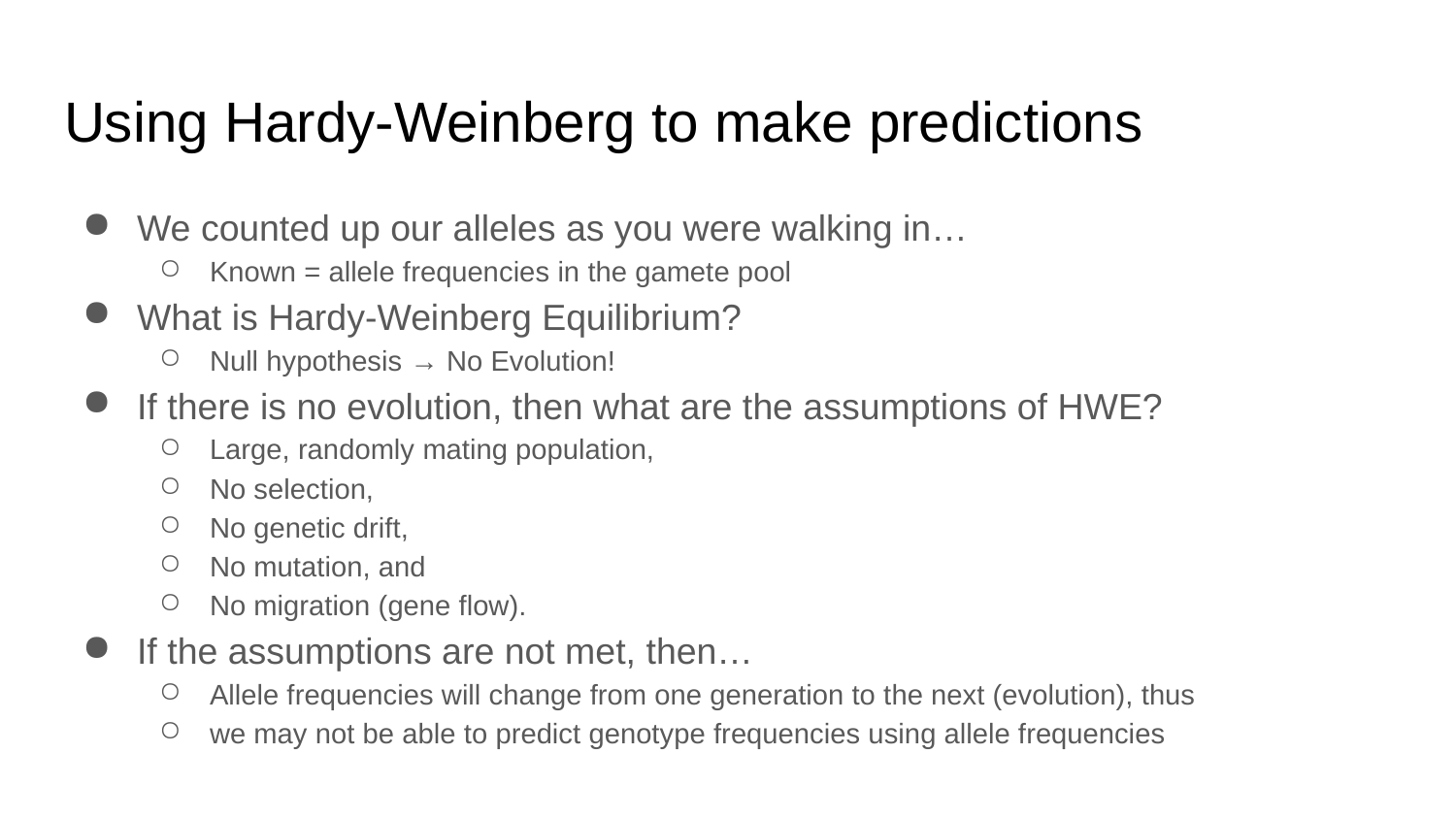

# Using Hardy-Weinberg to make predictions
We counted up our alleles as you were walking in…
Known = allele frequencies in the gamete pool
What is Hardy-Weinberg Equilibrium?
Null hypothesis → No Evolution!
If there is no evolution, then what are the assumptions of HWE?
Large, randomly mating population,
No selection,
No genetic drift,
No mutation, and
No migration (gene flow).
If the assumptions are not met, then…
Allele frequencies will change from one generation to the next (evolution), thus
we may not be able to predict genotype frequencies using allele frequencies